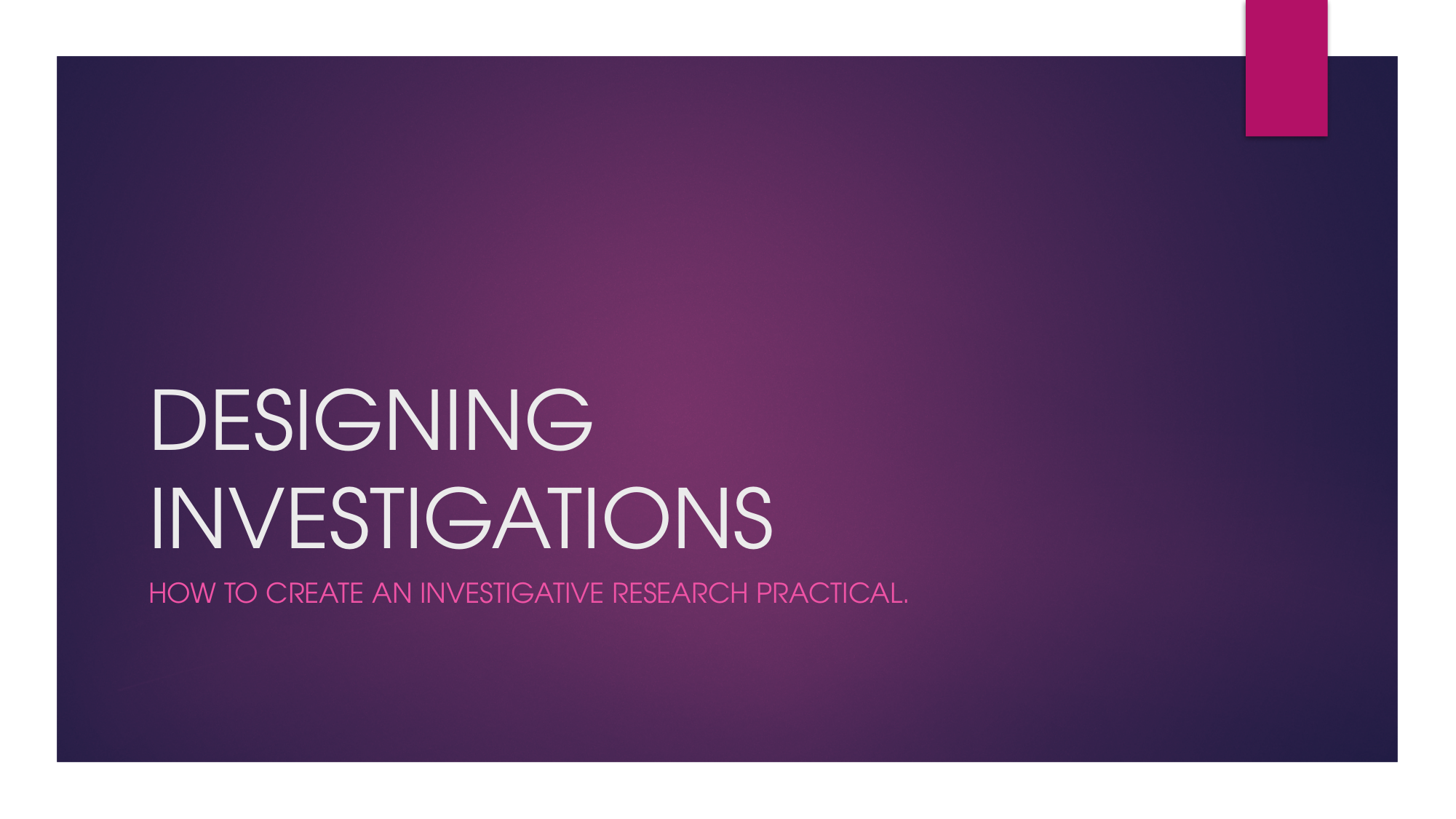

# DESIGNING INVESTIGATIONS
HOW TO CREATE AN INVESTIGATIVE RESEARCH PRACTICAL.